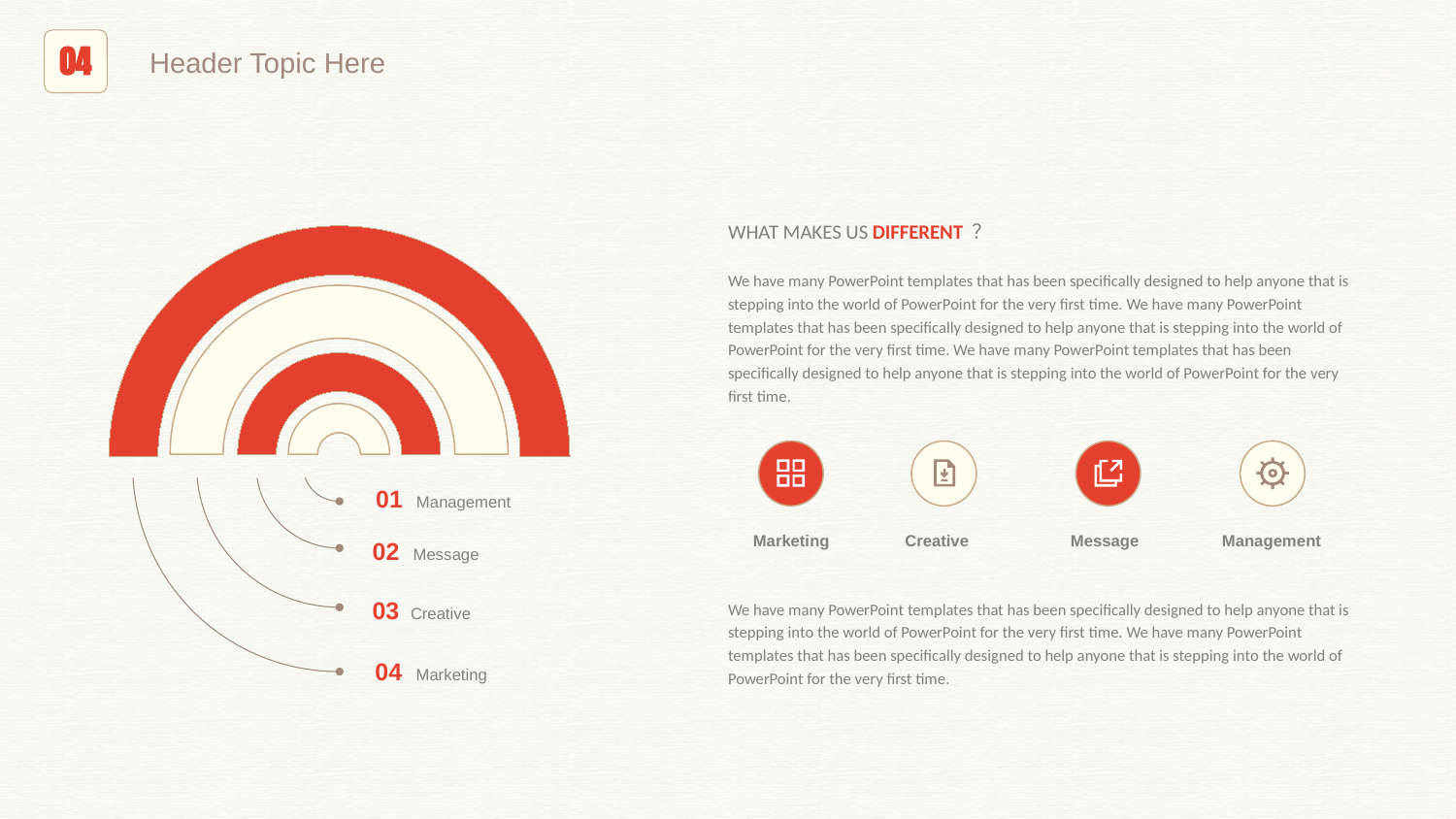

04
Header Topic Here
WHAT MAKES US DIFFERENT ？

We have many PowerPoint templates that has been specifically designed to help anyone that is stepping into the world of PowerPoint for the very first time. We have many PowerPoint templates that has been specifically designed to help anyone that is stepping into the world of PowerPoint for the very first time. We have many PowerPoint templates that has been specifically designed to help anyone that is stepping into the world of PowerPoint for the very first time.

01  Management

Marketing
Creative
Message
Management
02  Message
03  Creative
We have many PowerPoint templates that has been specifically designed to help anyone that is stepping into the world of PowerPoint for the very first time. We have many PowerPoint templates that has been specifically designed to help anyone that is stepping into the world of PowerPoint for the very first time.
04  Marketing